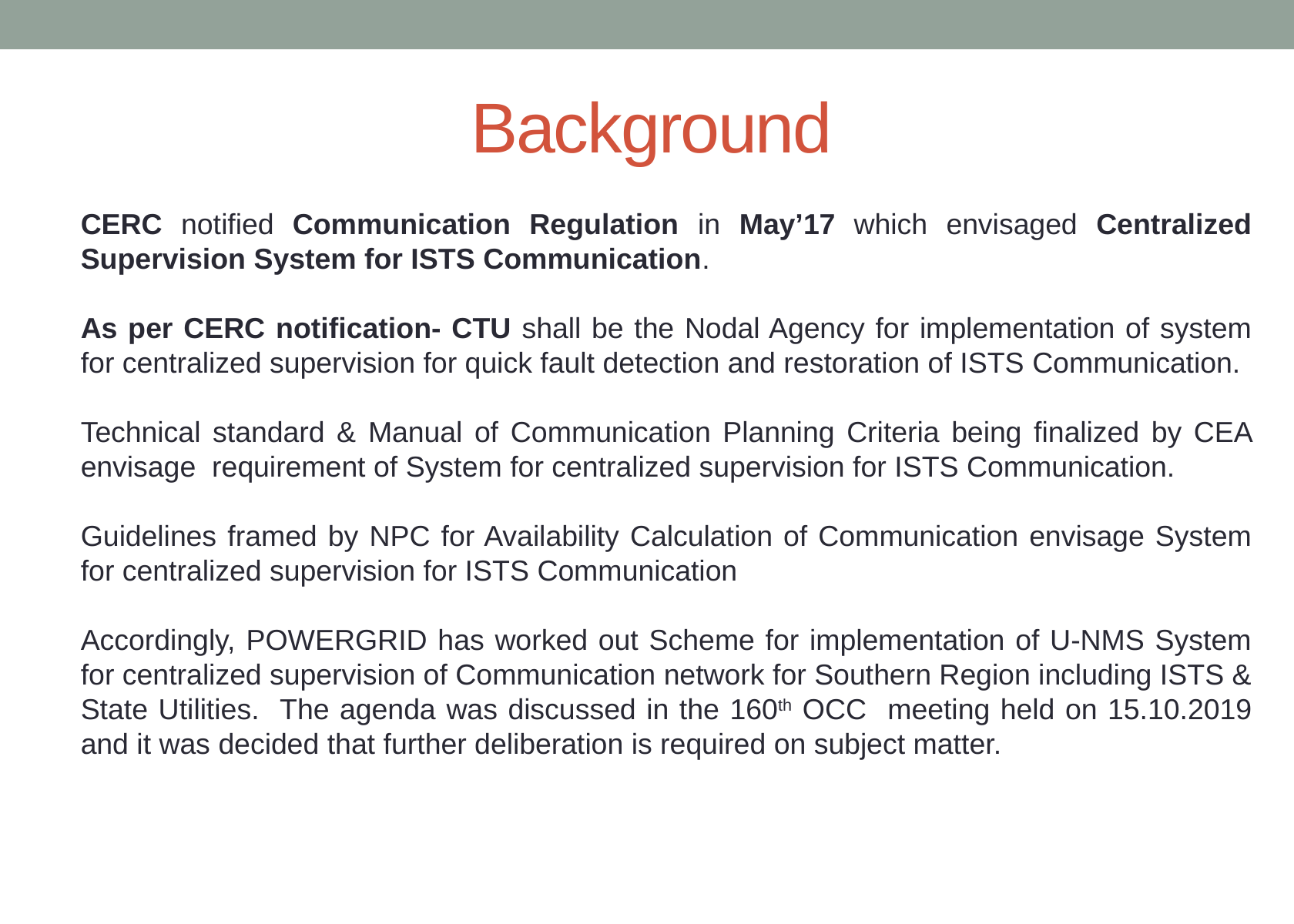

# Background

CERC notified Communication Regulation in May’17 which envisaged Centralized Supervision System for ISTS Communication.

As per CERC notification- CTU shall be the Nodal Agency for implementation of system for centralized supervision for quick fault detection and restoration of ISTS Communication.

Technical standard & Manual of Communication Planning Criteria being finalized by CEA envisage  requirement of System for centralized supervision for ISTS Communication.

Guidelines framed by NPC for Availability Calculation of Communication envisage System for centralized supervision for ISTS Communication

Accordingly, POWERGRID has worked out Scheme for implementation of U-NMS System for centralized supervision of Communication network for Southern Region including ISTS & State Utilities.  The agenda was discussed in the 160th OCC  meeting held on 15.10.2019 and it was decided that further deliberation is required on subject matter.